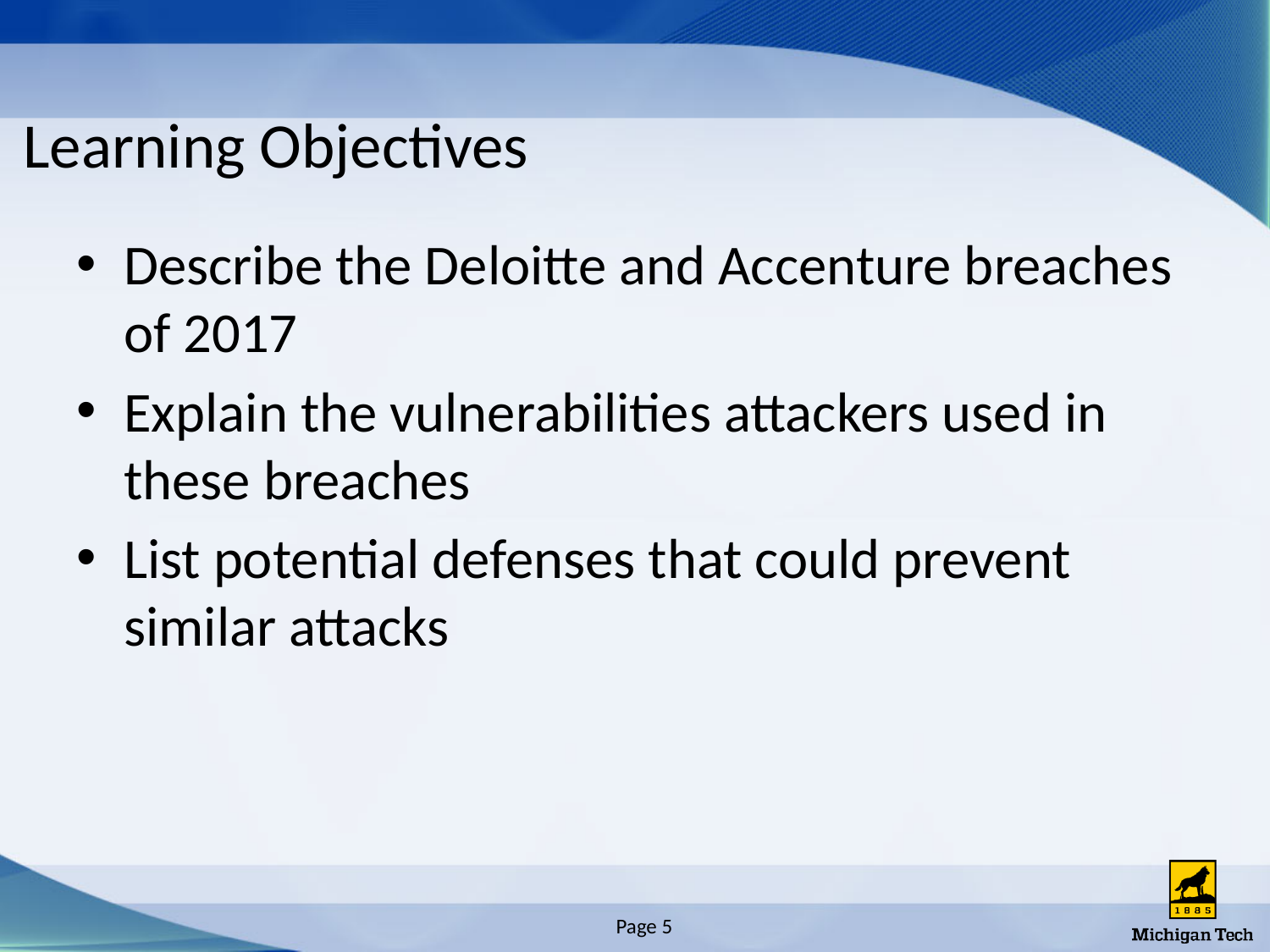

# Learning Objectives
Describe the Deloitte and Accenture breaches of 2017
Explain the vulnerabilities attackers used in these breaches
List potential defenses that could prevent similar attacks